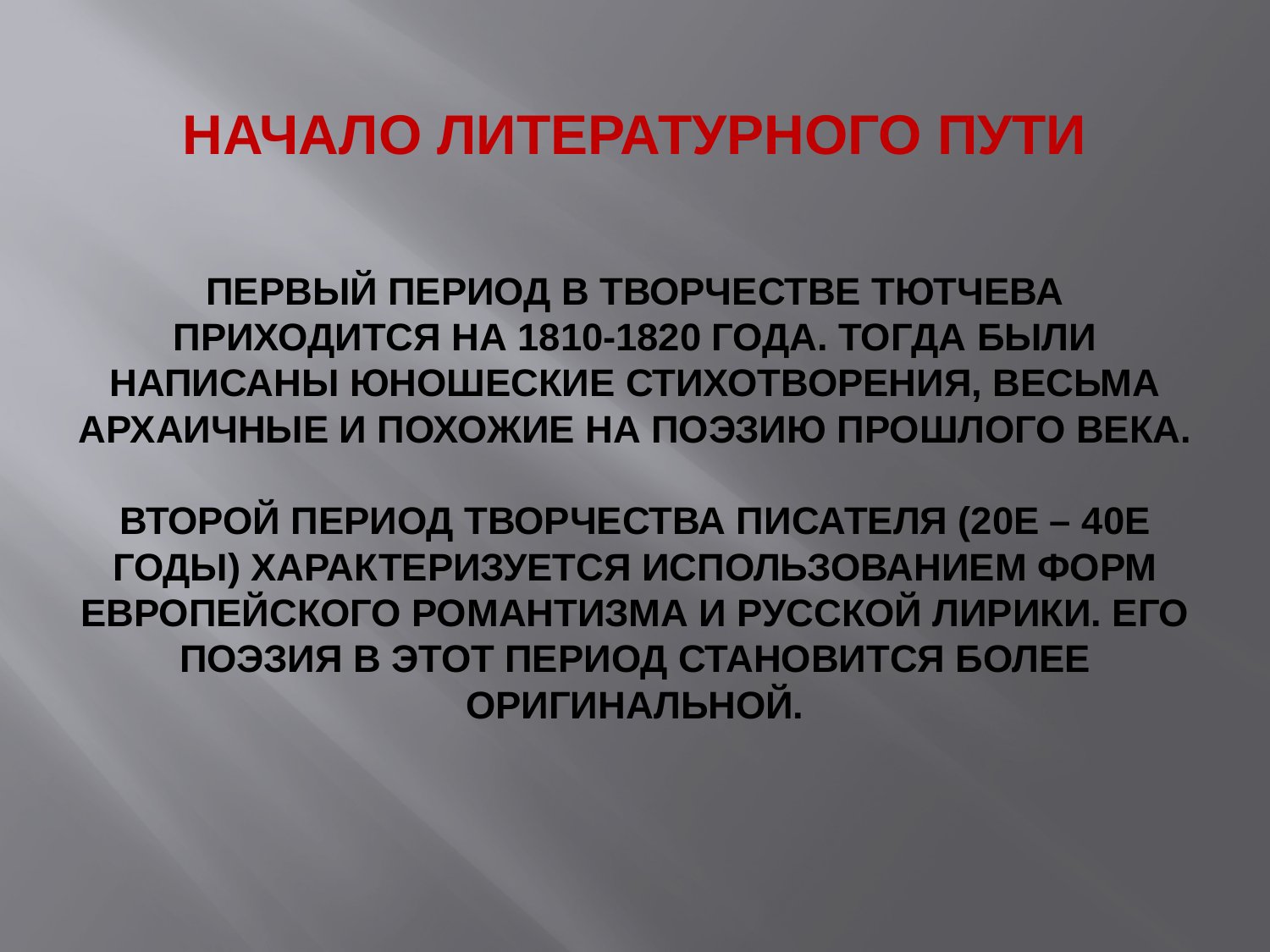

# Начало литературного пути Первый период в творчестве Тютчева приходится на 1810-1820 года. Тогда были написаны юношеские стихотворения, весьма архаичные и похожие на поэзию прошлого века. Второй период творчества писателя (20е – 40е годы) характеризуется использованием форм европейского романтизма и русской лирики. Его поэзия в этот период становится более оригинальной.